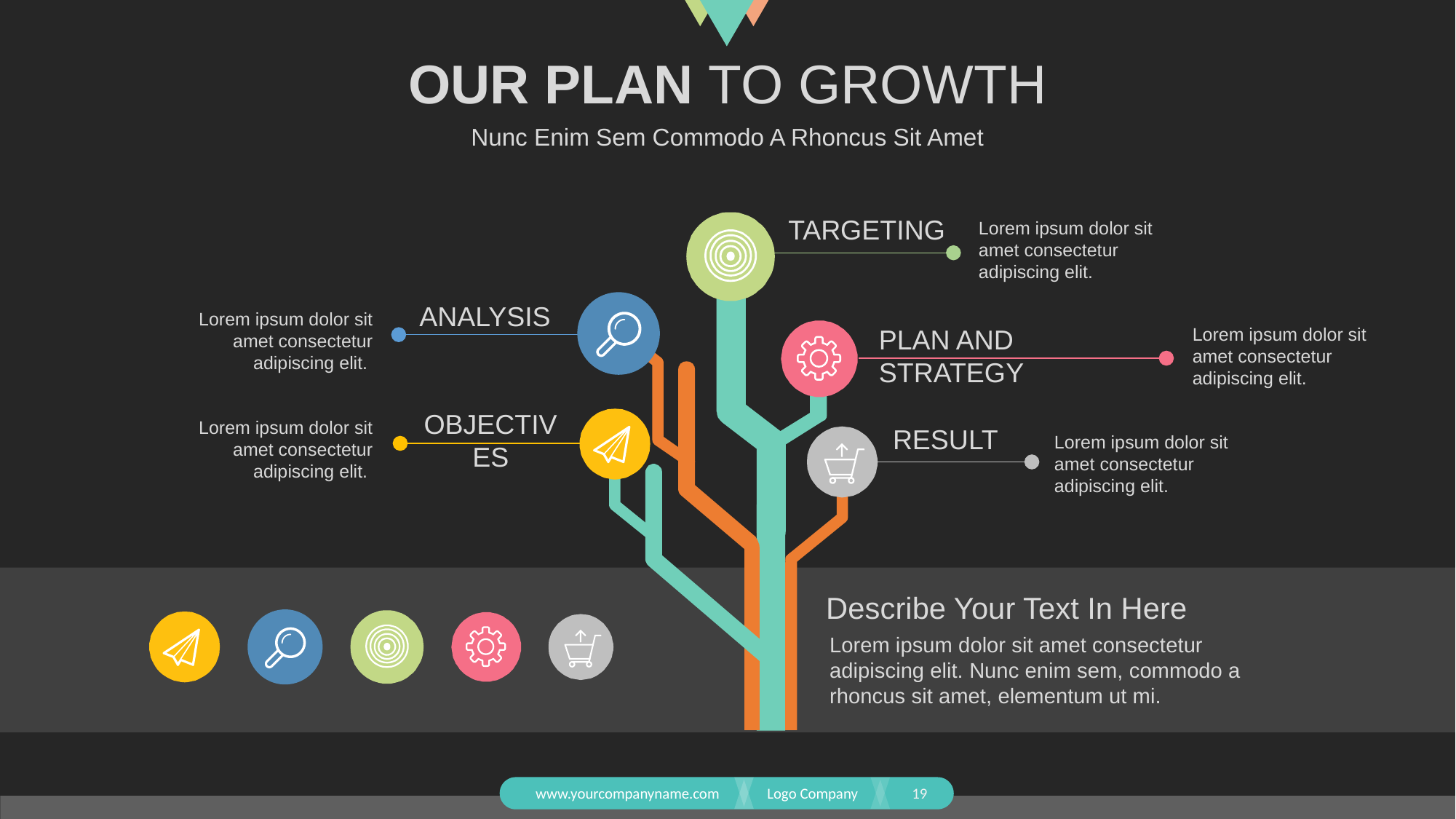

# OUR PLAN TO GROWTH
Nunc Enim Sem Commodo A Rhoncus Sit Amet
TARGETING
Lorem ipsum dolor sit amet consectetur adipiscing elit.

ANALYSIS
Lorem ipsum dolor sit amet consectetur adipiscing elit.
PLAN AND STRATEGY
Lorem ipsum dolor sit amet consectetur adipiscing elit.

OBJECTIVES

Lorem ipsum dolor sit amet consectetur adipiscing elit.
RESULT
Lorem ipsum dolor sit amet consectetur adipiscing elit.

Describe Your Text In Here

Lorem ipsum dolor sit amet consectetur adipiscing elit. Nunc enim sem, commodo a rhoncus sit amet, elementum ut mi.
19